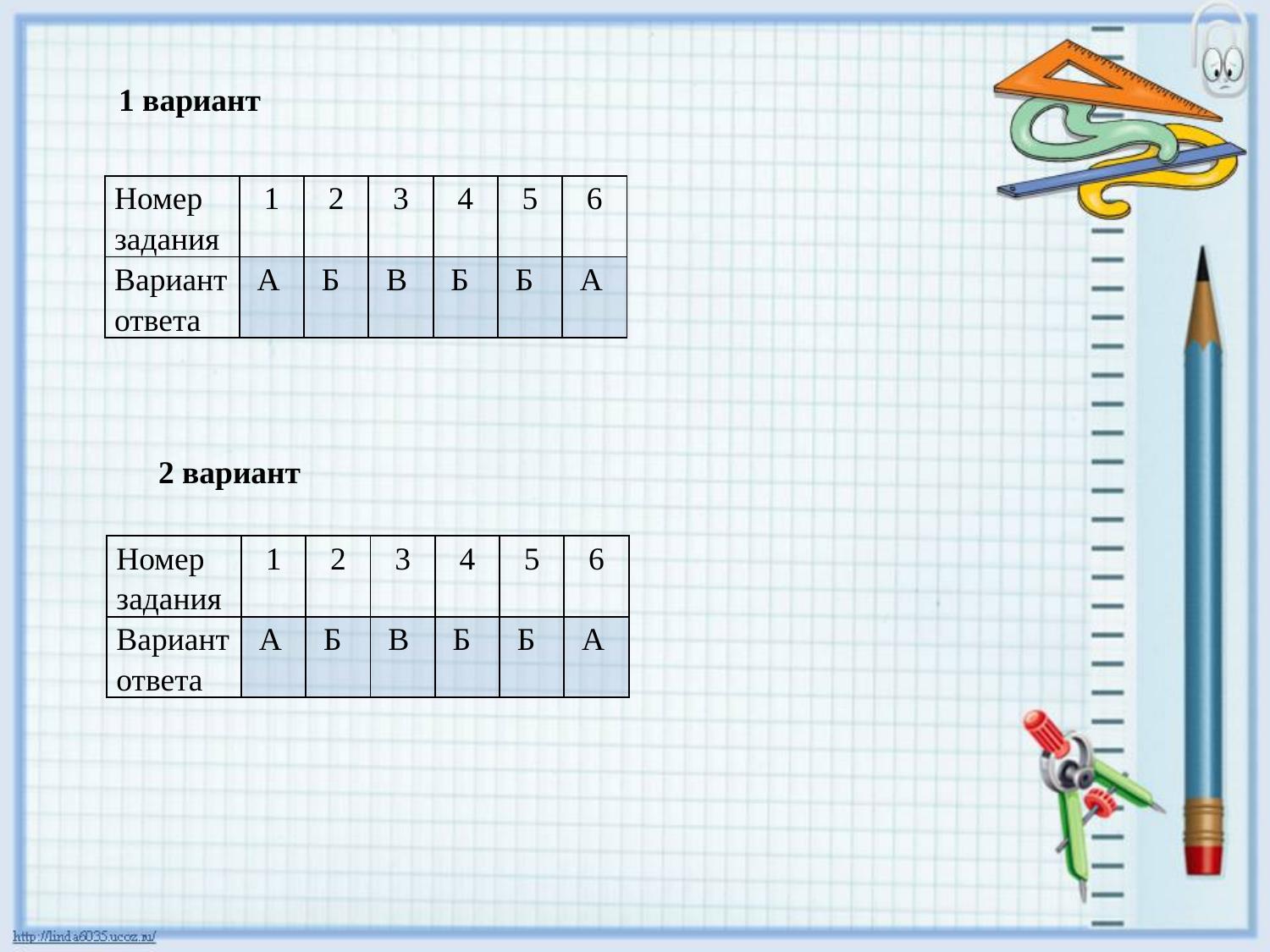

1 вариант
| Номер задания | 1 | 2 | 3 | 4 | 5 | 6 |
| --- | --- | --- | --- | --- | --- | --- |
| Вариант ответа | А | Б | В | Б | Б | А |
2 вариант
| Номер задания | 1 | 2 | 3 | 4 | 5 | 6 |
| --- | --- | --- | --- | --- | --- | --- |
| Вариант ответа | А | Б | В | Б | Б | А |